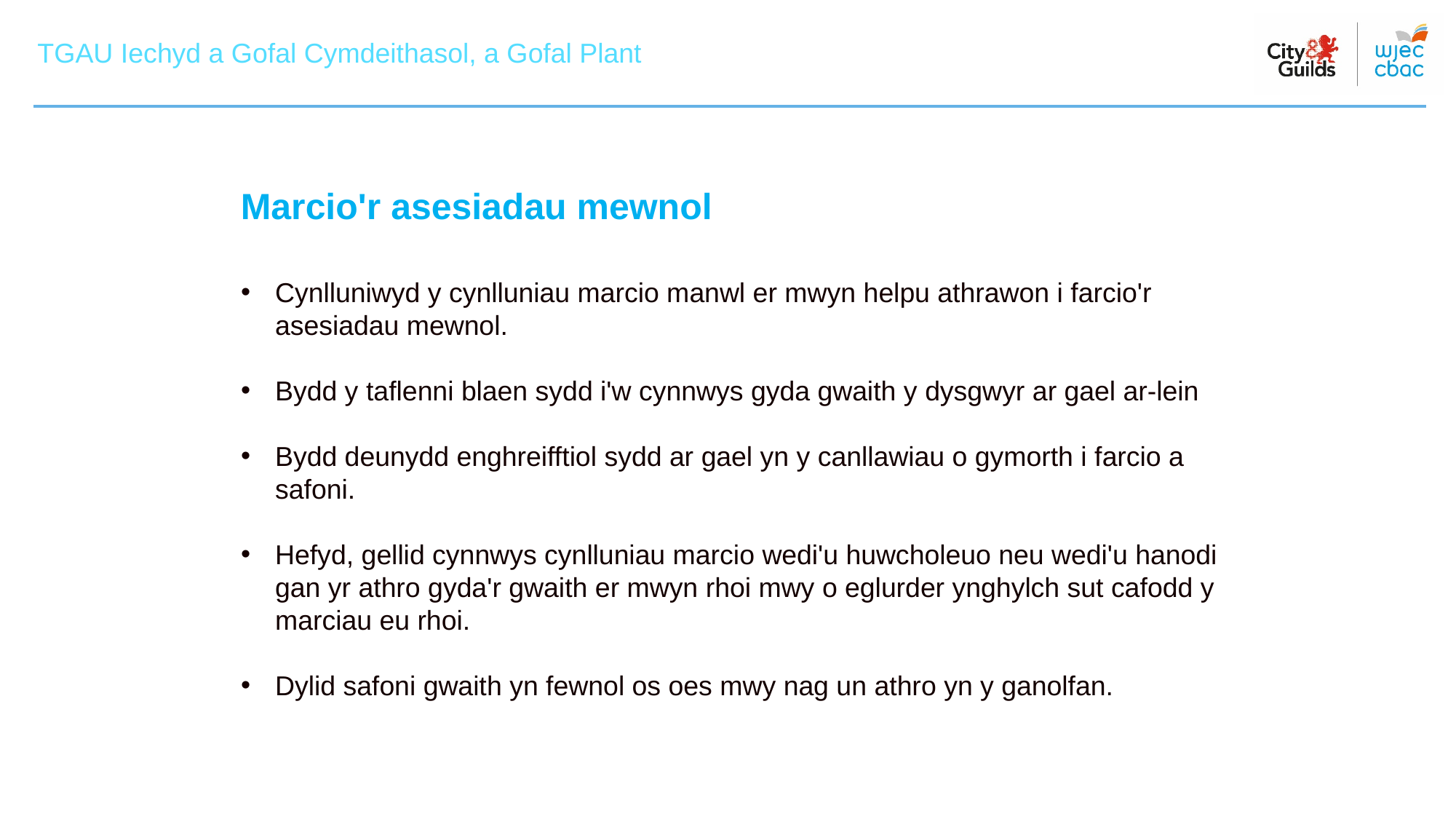

TGAU Iechyd a Gofal Cymdeithasol, a Gofal Plant

TGAU Iechyd a Gofal Cymdeithasol, a Gofal Plant
Marcio'r asesiadau mewnol
Cynlluniwyd y cynlluniau marcio manwl er mwyn helpu athrawon i farcio'r asesiadau mewnol.

Bydd y taflenni blaen sydd i'w cynnwys gyda gwaith y dysgwyr ar gael ar-lein

Bydd deunydd enghreifftiol sydd ar gael yn y canllawiau o gymorth i farcio a safoni.

Hefyd, gellid cynnwys cynlluniau marcio wedi'u huwcholeuo neu wedi'u hanodi gan yr athro gyda'r gwaith er mwyn rhoi mwy o eglurder ynghylch sut cafodd y marciau eu rhoi.

Dylid safoni gwaith yn fewnol os oes mwy nag un athro yn y ganolfan.